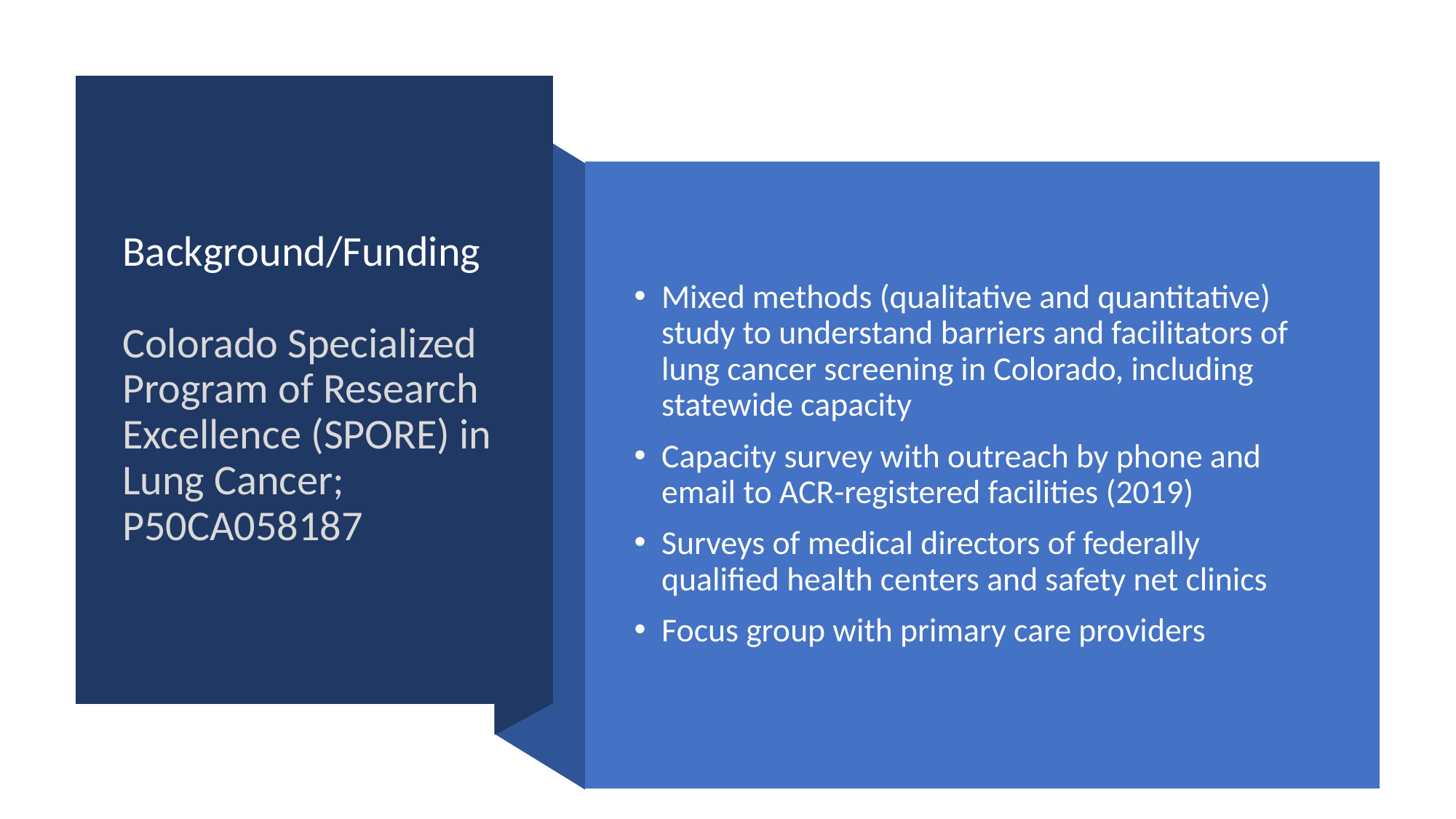

# Background/Funding Colorado Specialized Program of Research Excellence (SPORE) in Lung Cancer;  P50CA058187

Mixed methods (qualitative and quantitative) study to understand barriers and facilitators of lung cancer screening in Colorado, including statewide capacity
Capacity survey with outreach by phone and email to ACR-registered facilities (2019)
Surveys of medical directors of federally qualified health centers and safety net clinics
Focus group with primary care providers